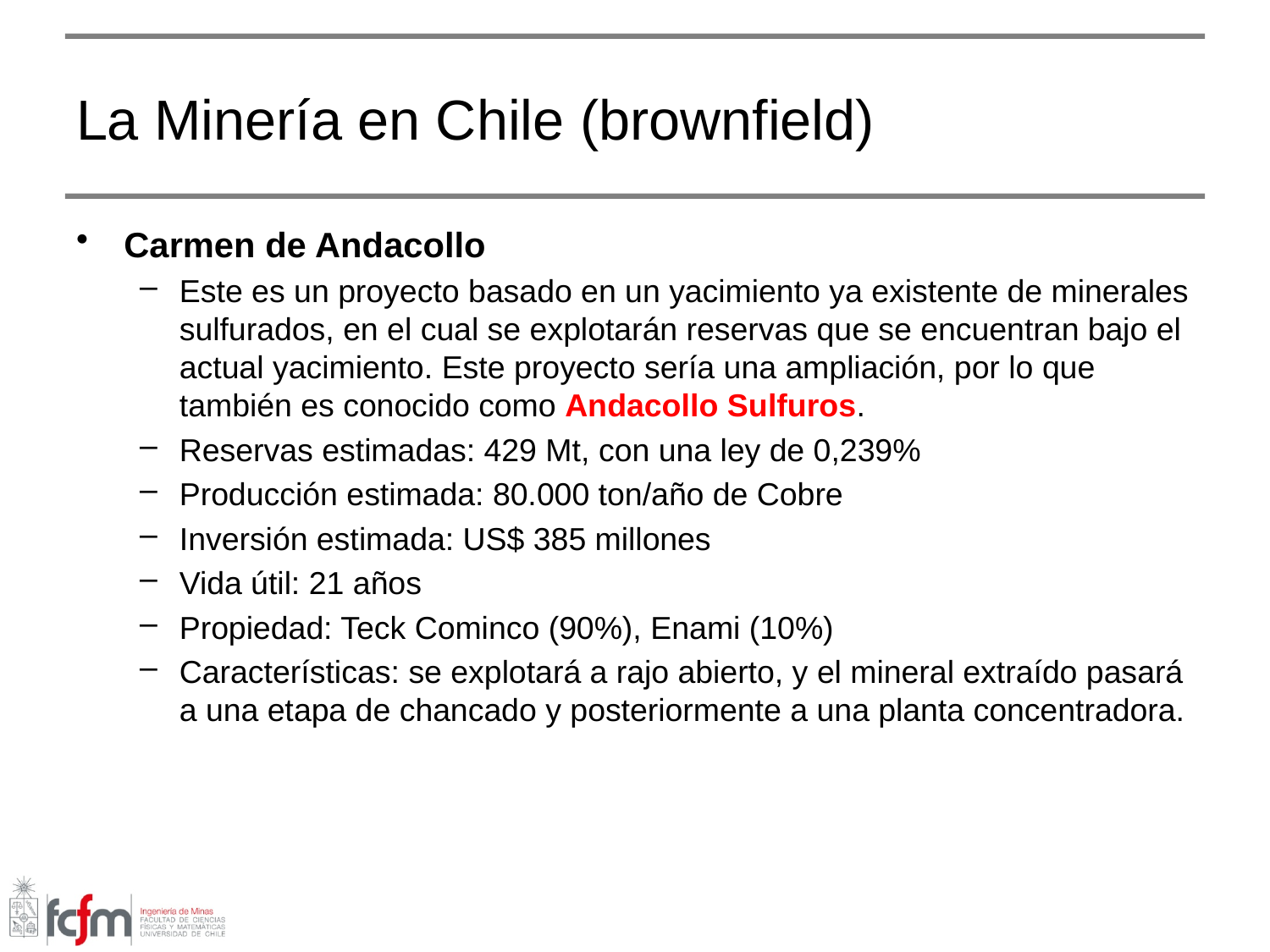

# La Minería en Chile (brownfield)
Carmen de Andacollo
Este es un proyecto basado en un yacimiento ya existente de minerales sulfurados, en el cual se explotarán reservas que se encuentran bajo el actual yacimiento. Este proyecto sería una ampliación, por lo que también es conocido como Andacollo Sulfuros.
Reservas estimadas: 429 Mt, con una ley de 0,239%
Producción estimada: 80.000 ton/año de Cobre
Inversión estimada: US$ 385 millones
Vida útil: 21 años
Propiedad: Teck Cominco (90%), Enami (10%)
Características: se explotará a rajo abierto, y el mineral extraído pasará a una etapa de chancado y posteriormente a una planta concentradora.